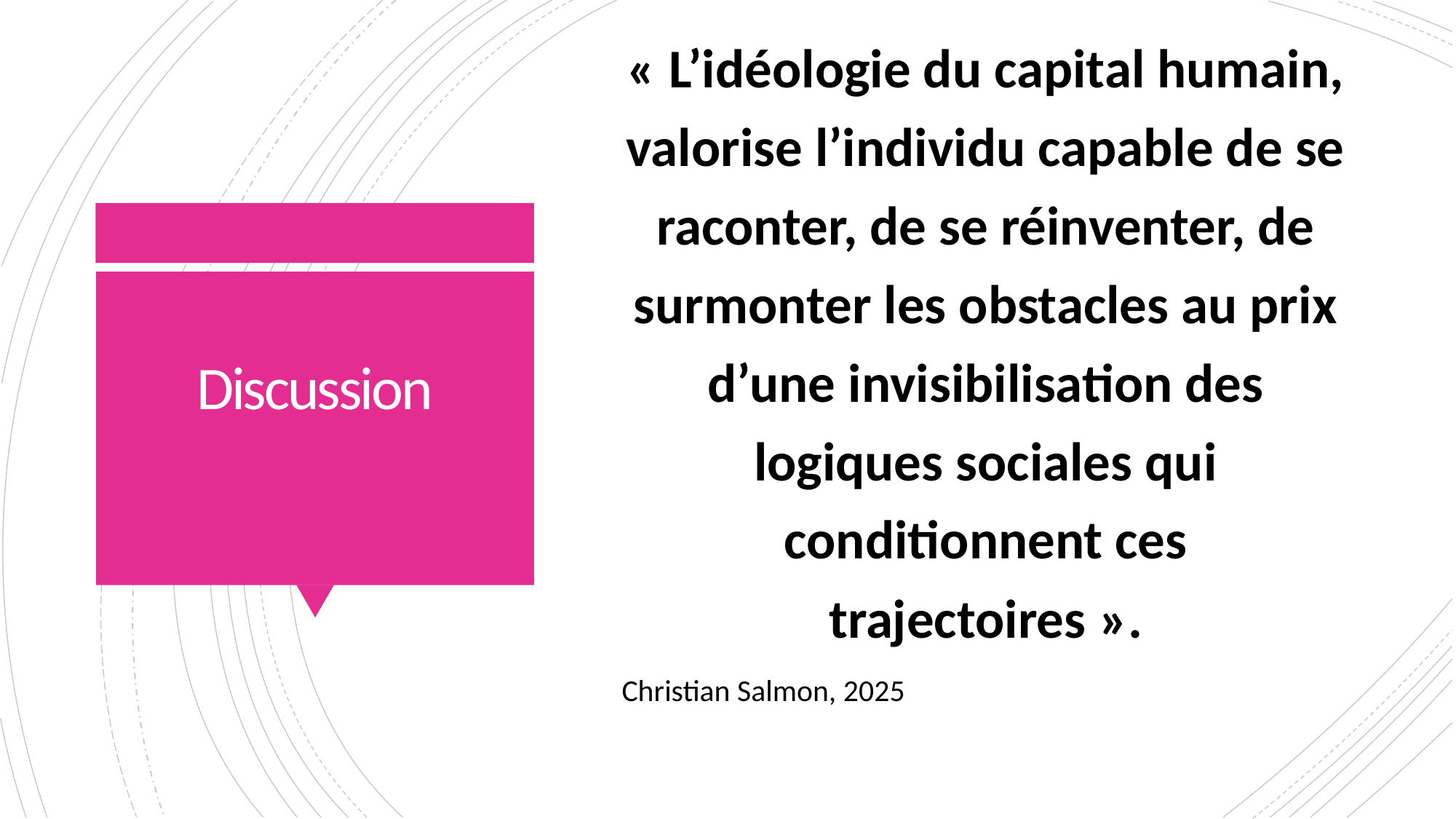

« L’idéologie du capital humain, valorise l’individu capable de se raconter, de se réinventer, de surmonter les obstacles au prix d’une invisibilisation des logiques sociales qui conditionnent ces trajectoires ».
Christian Salmon, 2025

# Discussion